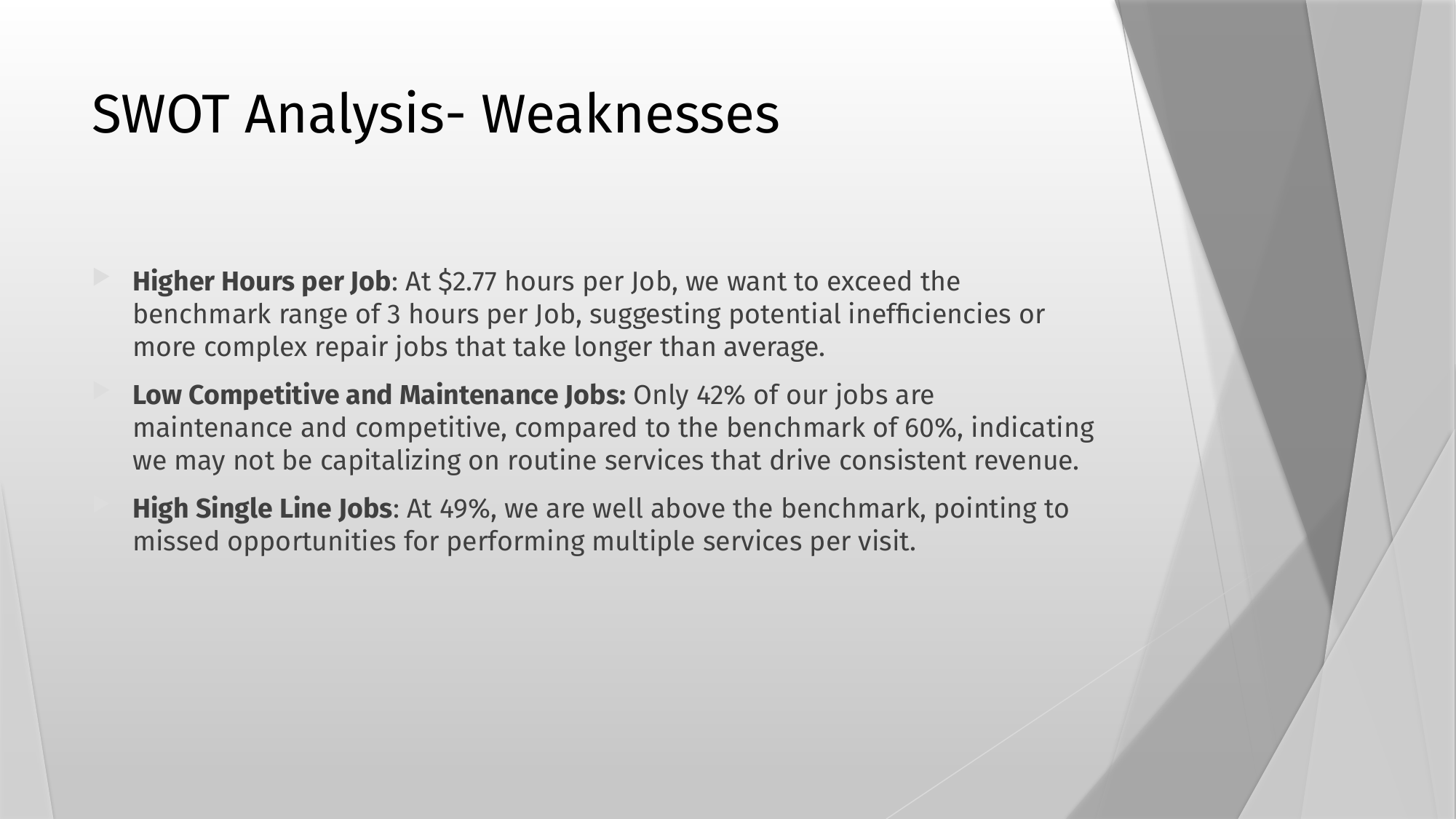

# SWOT Analysis- Weaknesses
Higher Hours per Job: At $2.77 hours per Job, we want to exceed the benchmark range of 3 hours per Job, suggesting potential inefficiencies or more complex repair jobs that take longer than average.
Low Competitive and Maintenance Jobs: Only 42% of our jobs are maintenance and competitive, compared to the benchmark of 60%, indicating we may not be capitalizing on routine services that drive consistent revenue.
High Single Line Jobs: At 49%, we are well above the benchmark, pointing to missed opportunities for performing multiple services per visit.